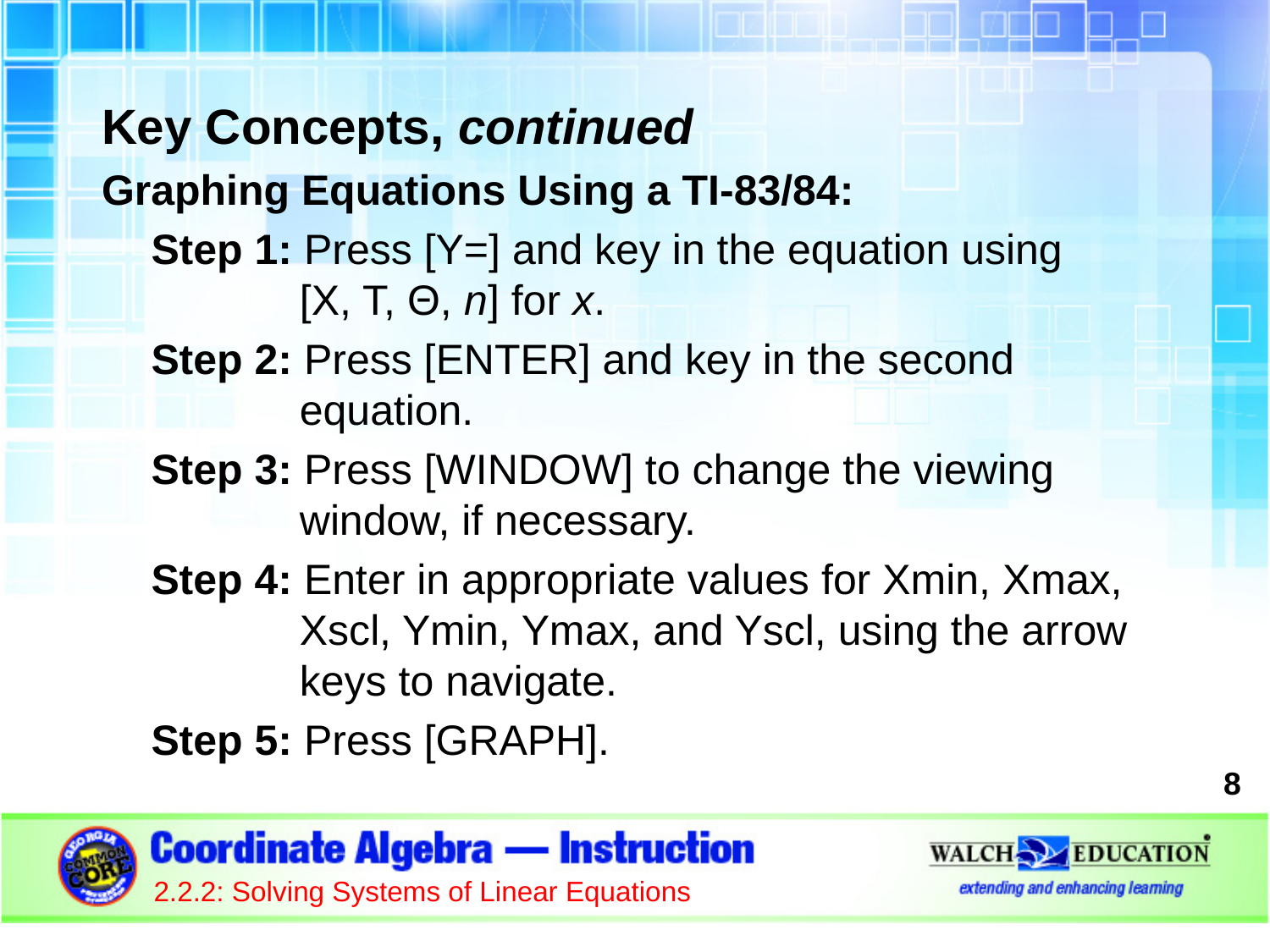

Key Concepts, continued
Graphing Equations Using a TI-83/84:
Step 1: Press [Y=] and key in the equation using
[X, T, Θ, n] for x.
Step 2: Press [ENTER] and key in the second equation.
Step 3: Press [WINDOW] to change the viewing window, if necessary.
Step 4: Enter in appropriate values for Xmin, Xmax, Xscl, Ymin, Ymax, and Yscl, using the arrow keys to navigate.
Step 5: Press [GRAPH].

8
2.2.2: Solving Systems of Linear Equations